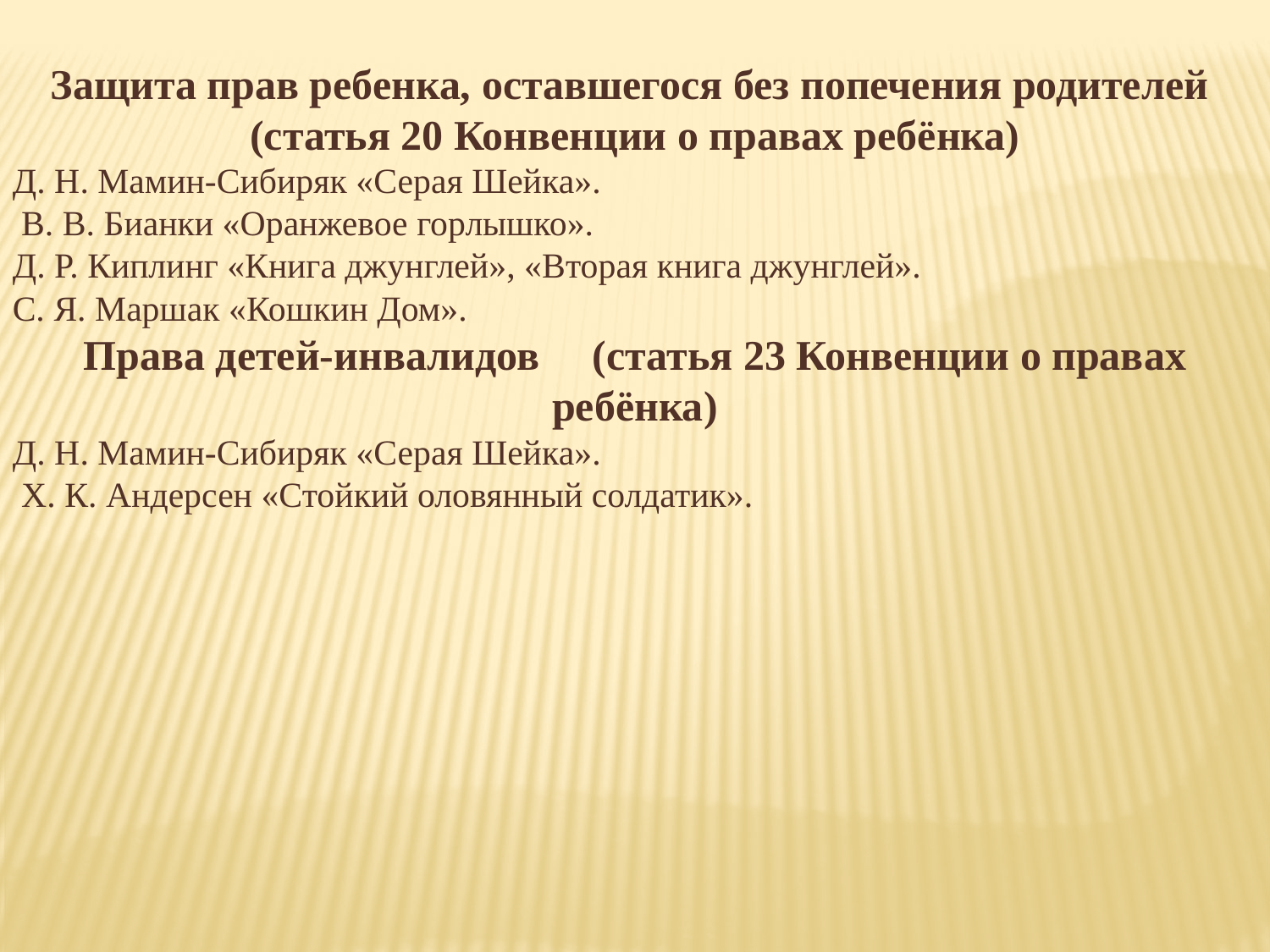

Защита прав ребенка, оставшегося без попечения родителей
(статья 20 Конвенции о правах ребёнка)
Д. Н. Мамин-Сибиряк «Серая Шейка».
 В. В. Бианки «Оранжевое горлышко».
Д. Р. Киплинг «Книга джунглей», «Вторая книга джунглей».
С. Я. Маршак «Кошкин Дом».
Права детей-инвалидов     (статья 23 Конвенции о правах ребёнка)
Д. Н. Мамин-Сибиряк «Серая Шейка».
 X. К. Андерсен «Стойкий оловянный солдатик».